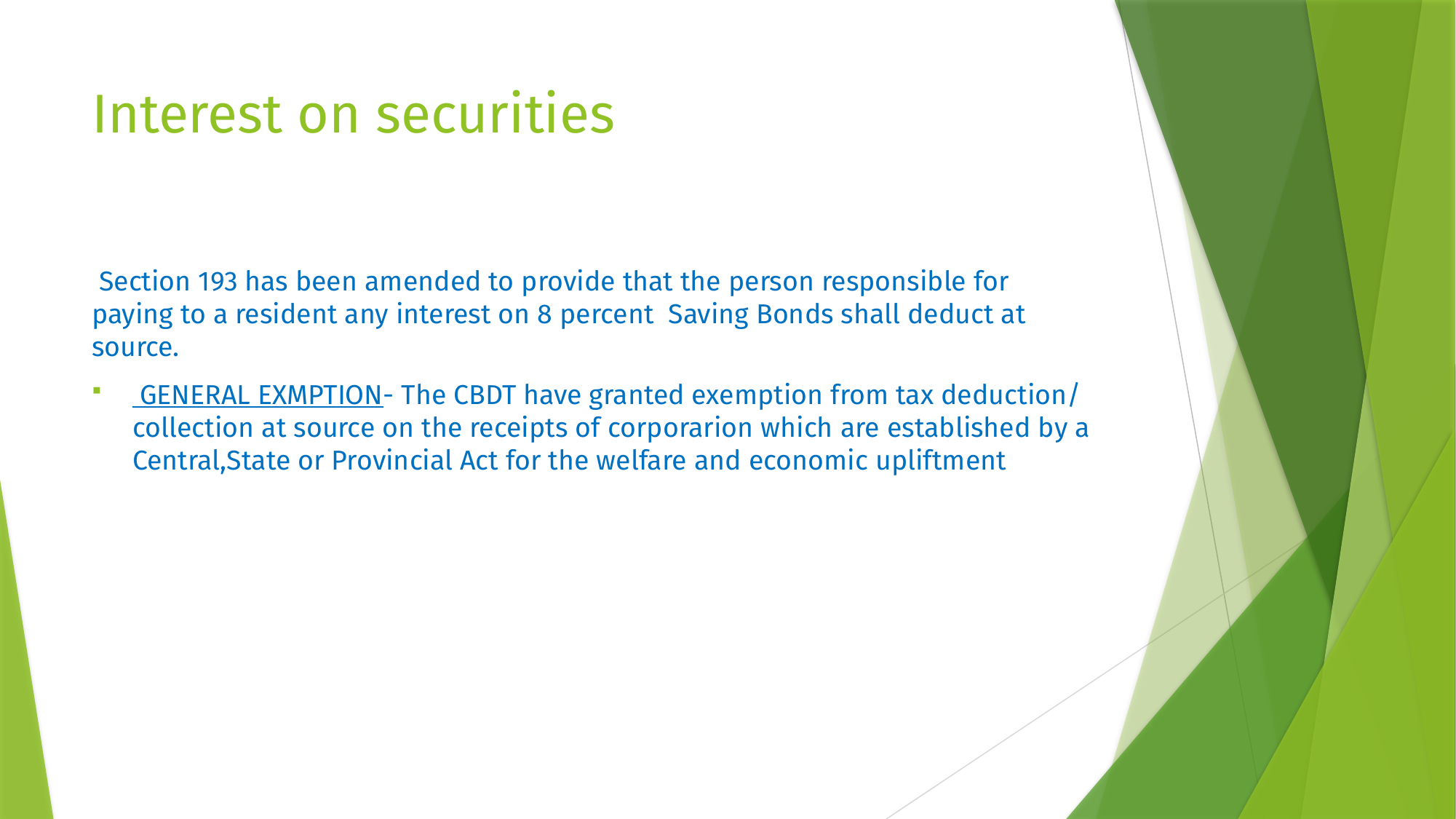

# Interest on securities
 Section 193 has been amended to provide that the person responsible for paying to a resident any interest on 8 percent  Saving Bonds shall deduct at source.
 GENERAL EXMPTION- The CBDT have granted exemption from tax deduction/ collection at source on the receipts of corporarion which are established by a Central,State or Provincial Act for the welfare and economic upliftment